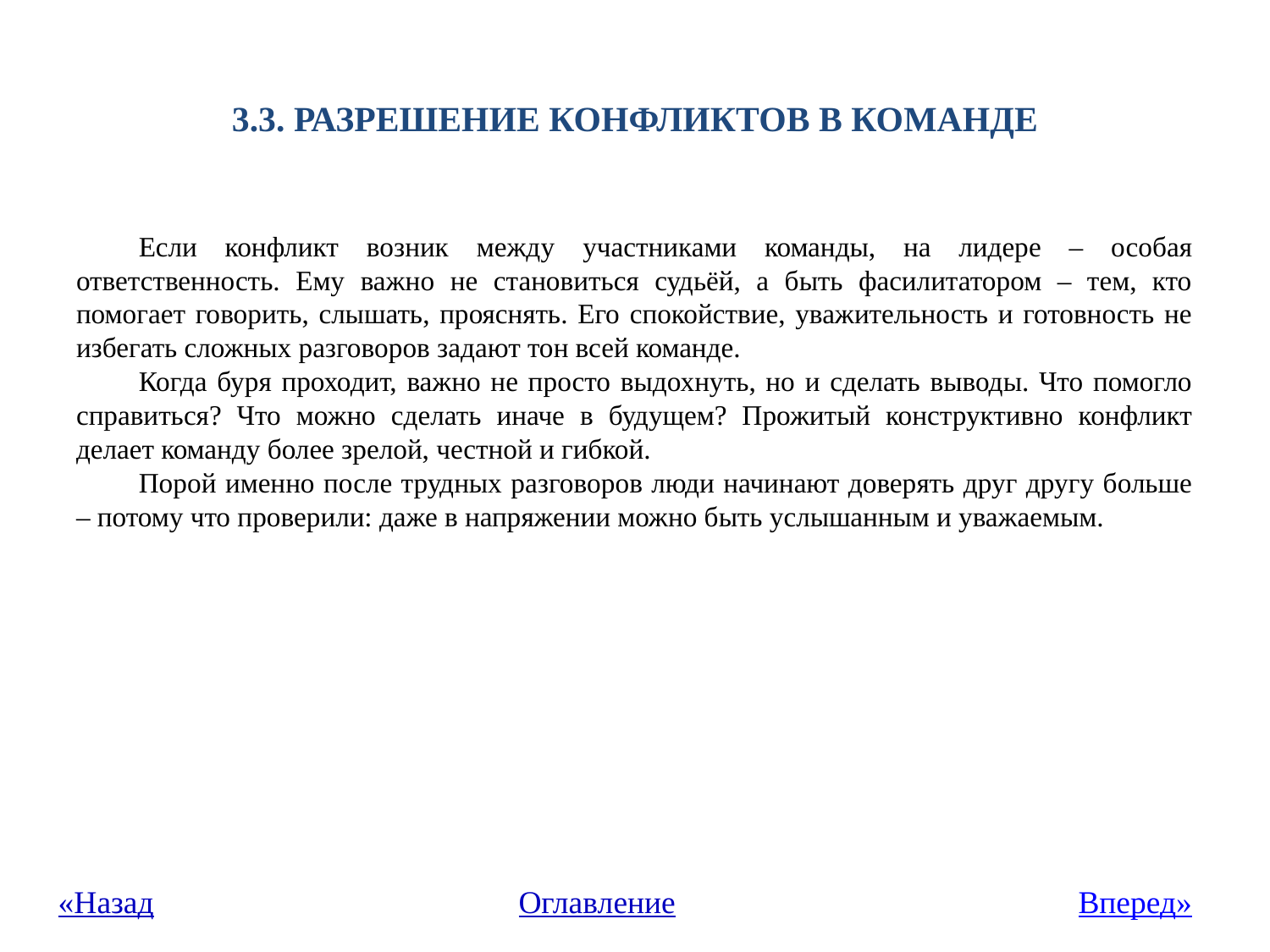

# 3.3. РАЗРЕШЕНИЕ КОНФЛИКТОВ В КОМАНДЕ
Если конфликт возник между участниками команды, на лидере – особая ответственность. Ему важно не становиться судьёй, а быть фасилитатором – тем, кто помогает говорить, слышать, прояснять. Его спокойствие, уважительность и готовность не избегать сложных разговоров задают тон всей команде.
Когда буря проходит, важно не просто выдохнуть, но и сделать выводы. Что помогло справиться? Что можно сделать иначе в будущем? Прожитый конструктивно конфликт делает команду более зрелой, честной и гибкой.
Порой именно после трудных разговоров люди начинают доверять друг другу больше – потому что проверили: даже в напряжении можно быть услышанным и уважаемым.

«Назад
Оглавление
Вперед»